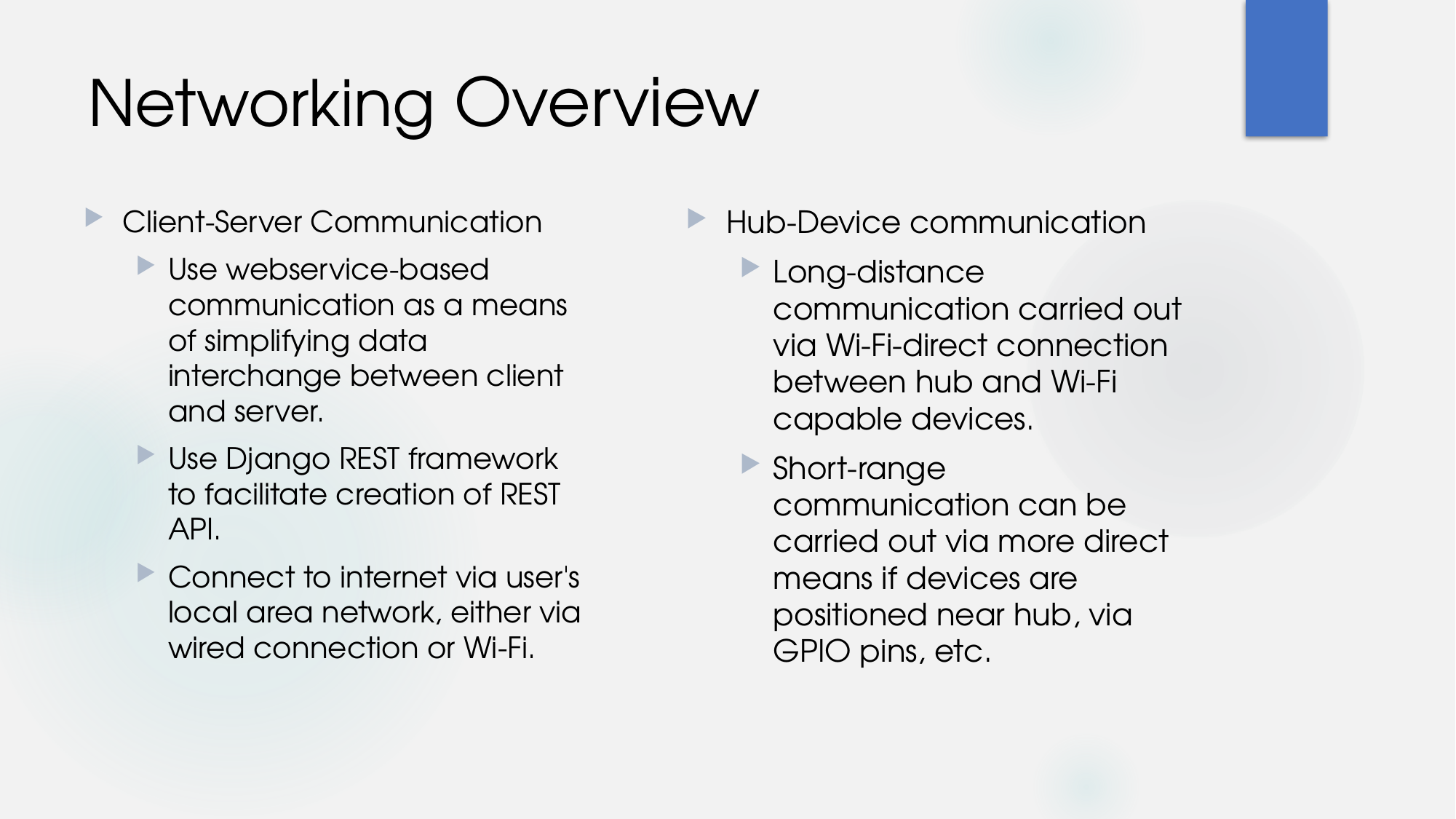

# Networking Overview
Client-Server Communication
Use webservice-based communication as a means of simplifying data interchange between client and server.
Use Django REST framework to facilitate creation of REST API.
Connect to internet via user's local area network, either via wired connection or Wi-Fi.
Hub-Device communication
Long-distance communication carried out via Wi-Fi-direct connection between hub and Wi-Fi capable devices.
Short-range communication can be carried out via more direct means if devices are positioned near hub, via GPIO pins, etc.